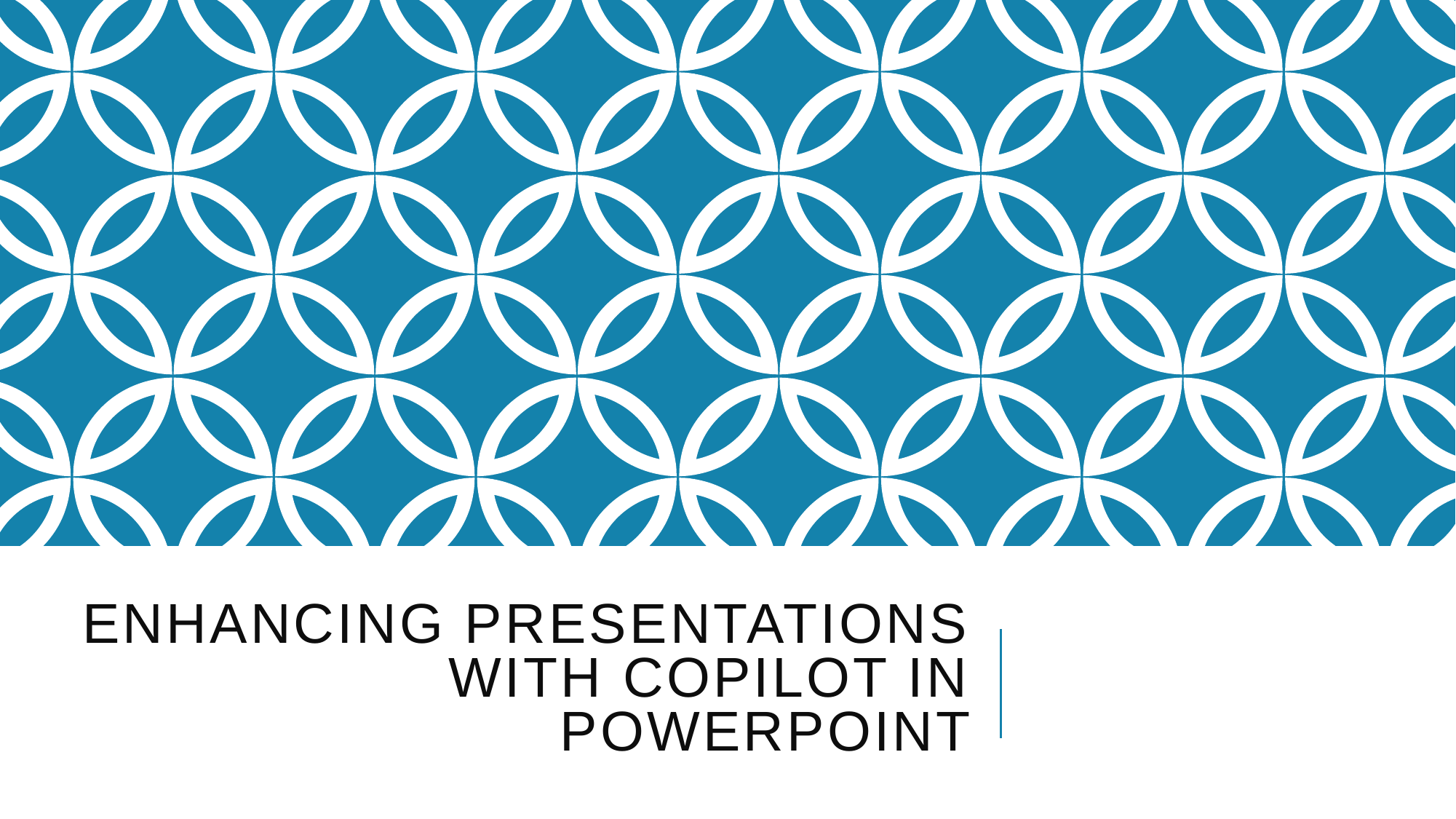

# Enhancing Presentations with Copilot in PowerPoint